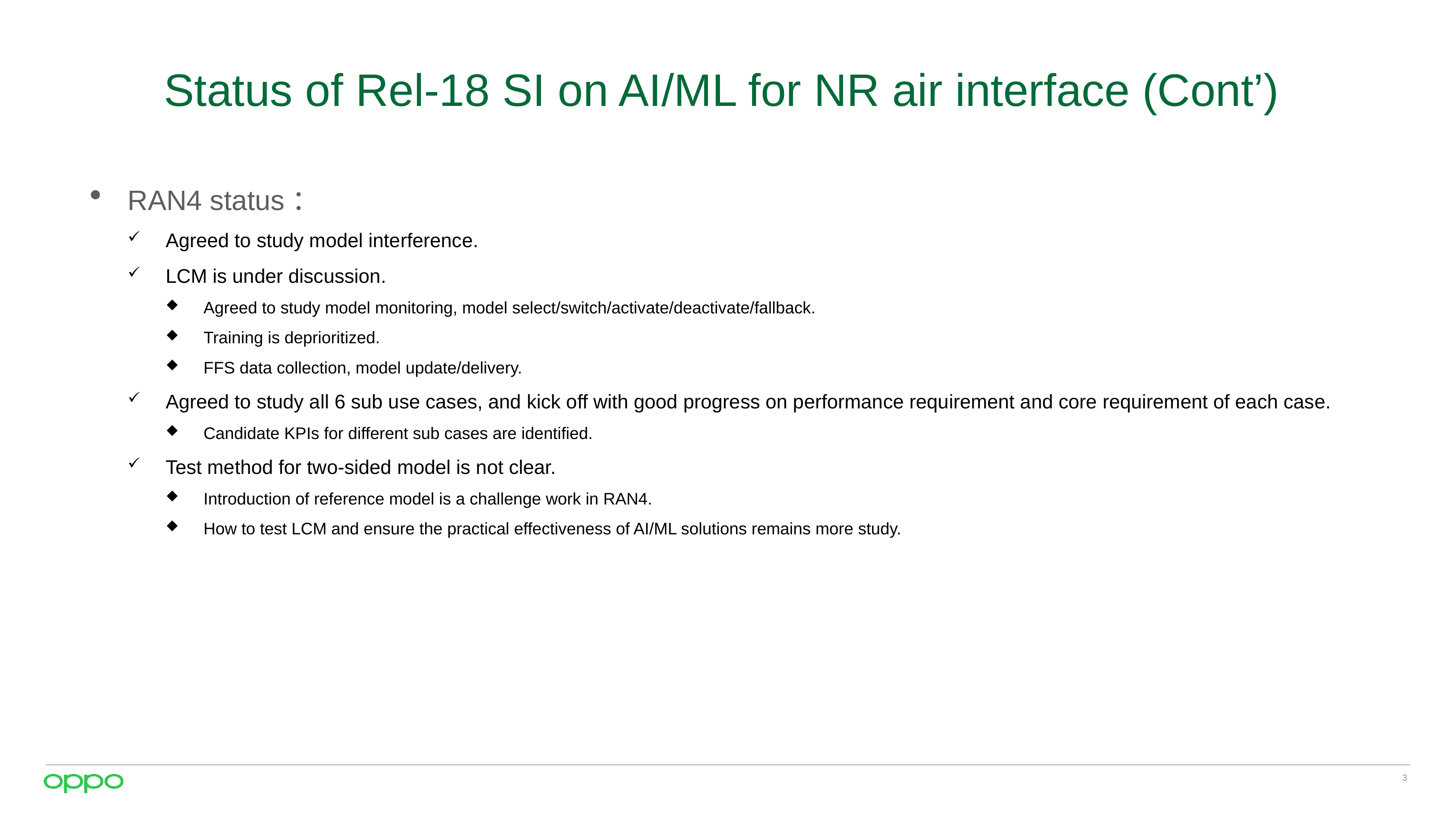

# Status of Rel-18 SI on AI/ML for NR air interface (Cont’)
RAN4 status：
Agreed to study model interference.
LCM is under discussion.
Agreed to study model monitoring, model select/switch/activate/deactivate/fallback.
Training is deprioritized.
FFS data collection, model update/delivery.
Agreed to study all 6 sub use cases, and kick off with good progress on performance requirement and core requirement of each case.
Candidate KPIs for different sub cases are identified.
Test method for two-sided model is not clear.
Introduction of reference model is a challenge work in RAN4.
How to test LCM and ensure the practical effectiveness of AI/ML solutions remains more study.